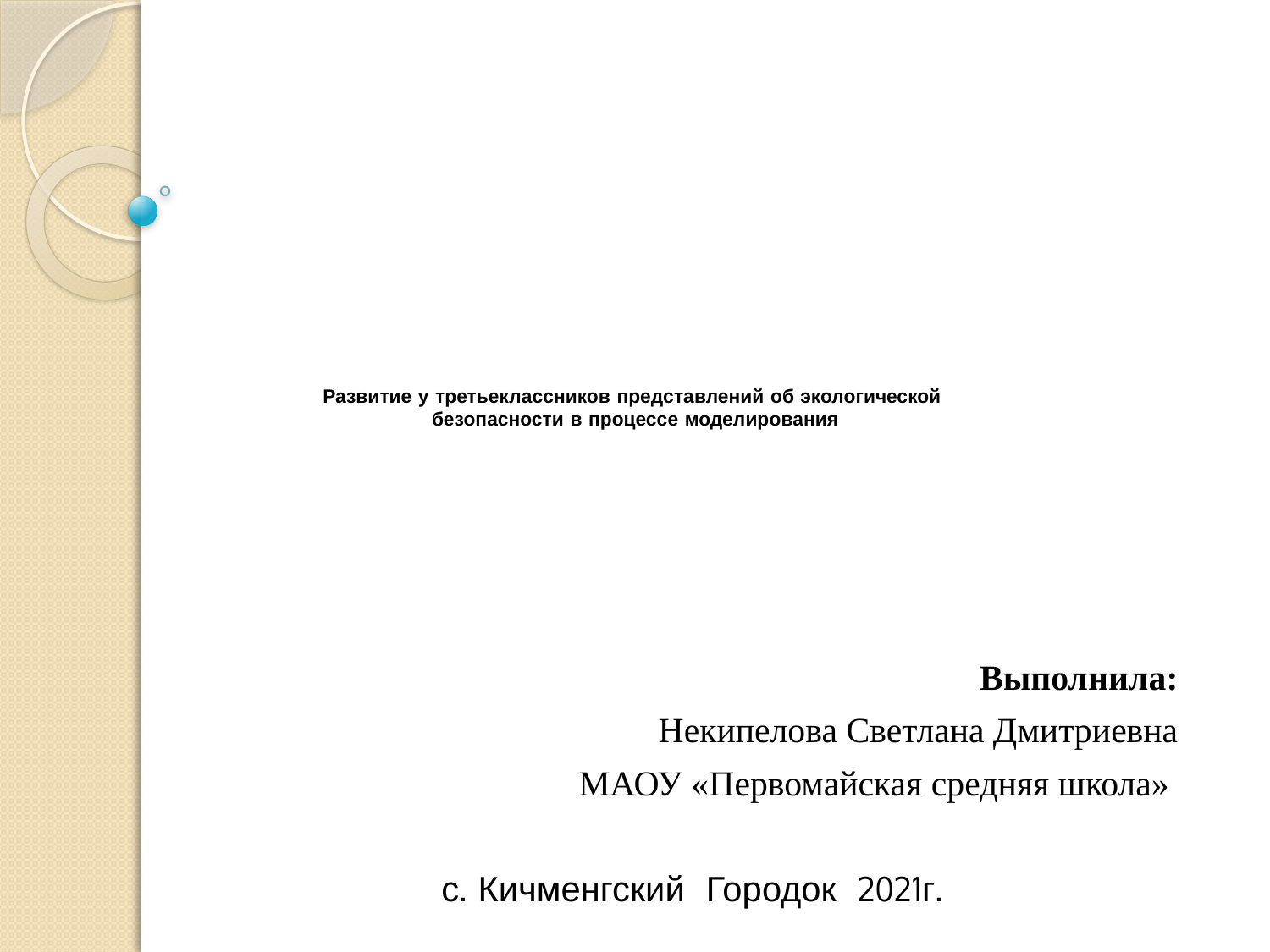

# Развитие у третьеклассников представлений об экологической безопасности в процессе моделирования
Выполнила:
Некипелова Светлана Дмитриевна
МАОУ «Первомайская средняя школа»

с. Кичменгский  Городок  2021г.